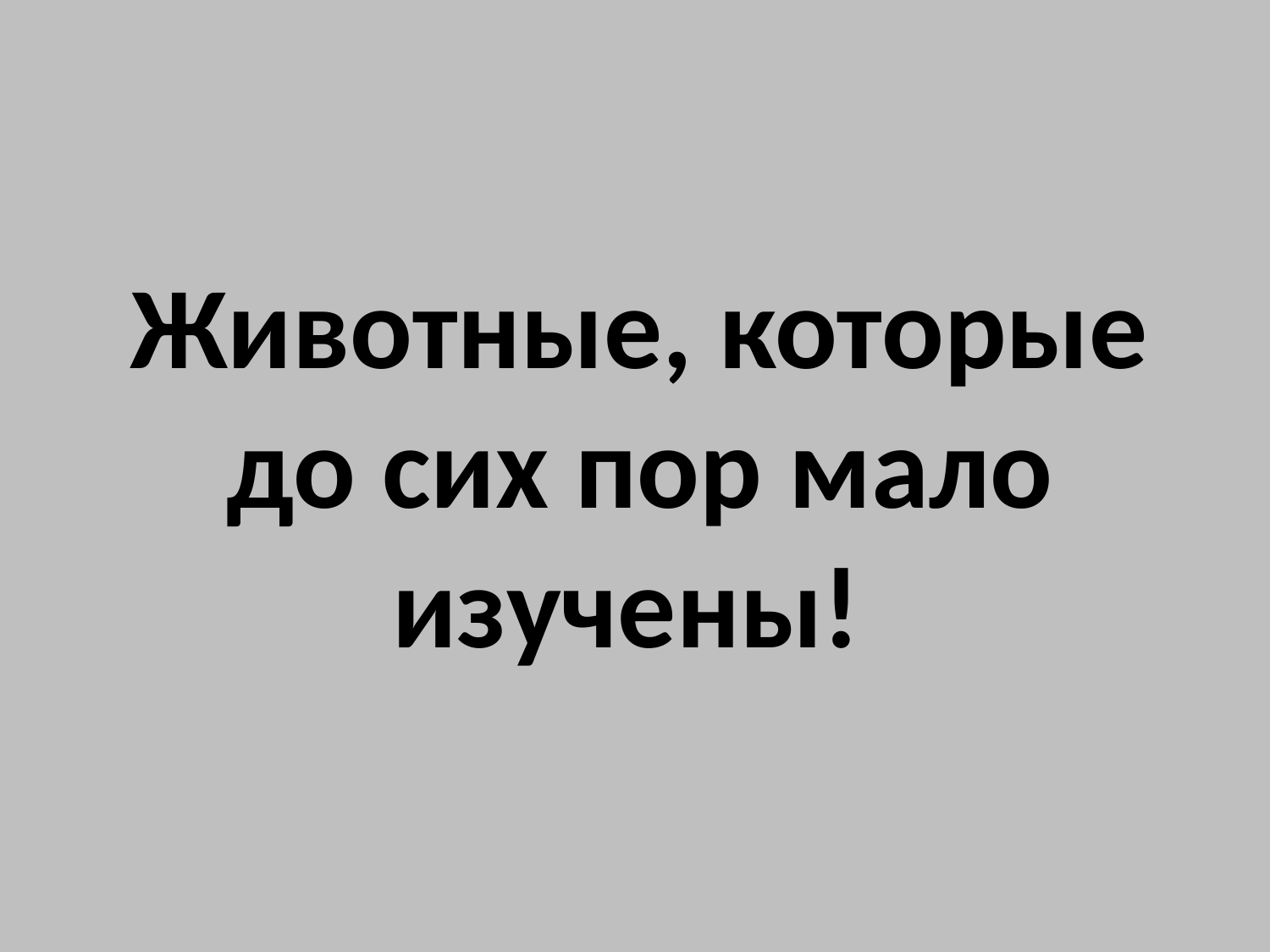

Животные, которые до сих пор мало изучены!